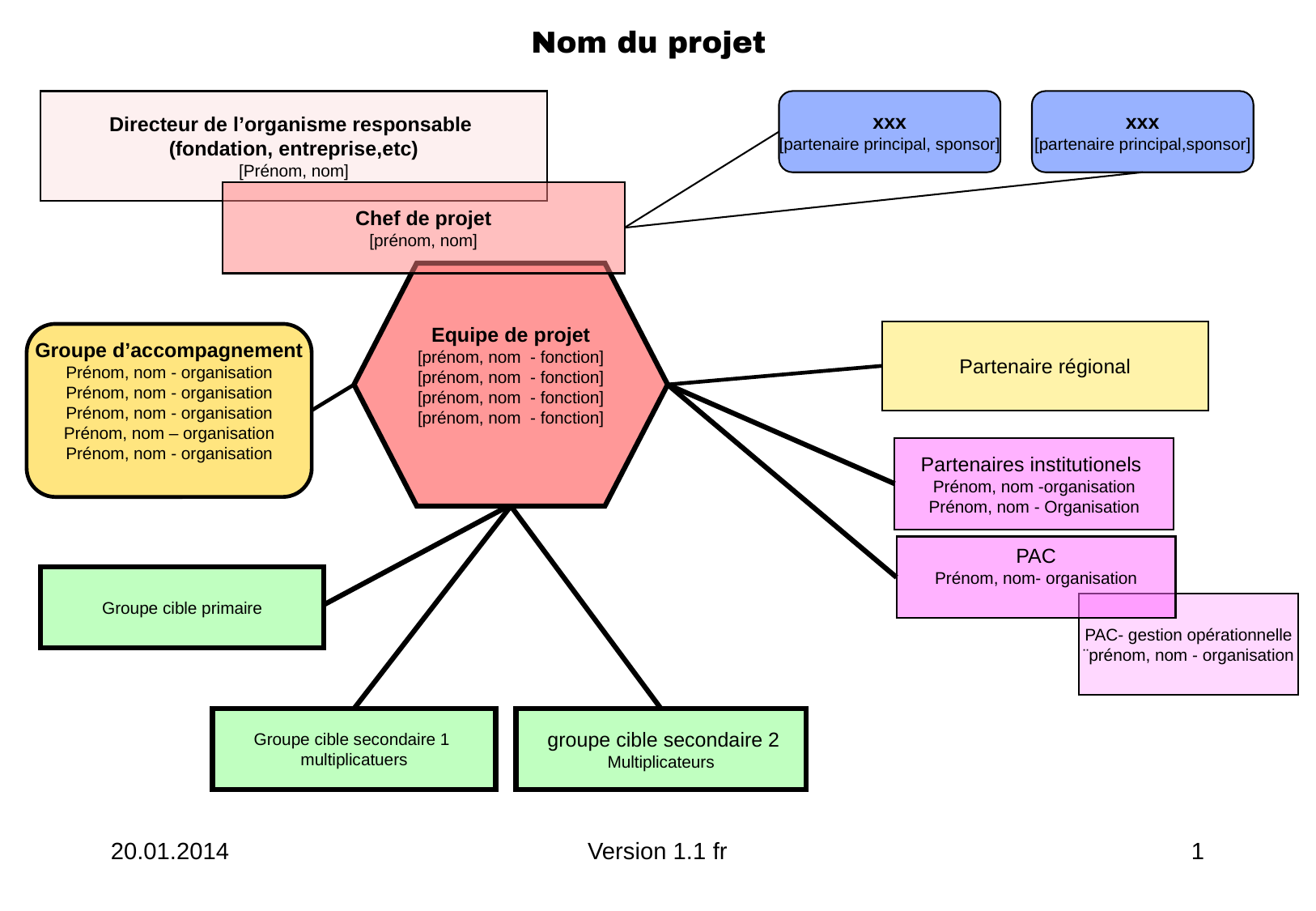

Nom du projet
Directeur de l’organisme responsable
(fondation, entreprise,etc)
[Prénom, nom]
xxx
[partenaire principal, sponsor]
xxx
[partenaire principal,sponsor]
Chef de projet
[prénom, nom]
Equipe de projet
[prénom, nom  - fonction]
[prénom, nom  - fonction]
[prénom, nom  - fonction]
[prénom, nom  - fonction]

Partenaire régional
Groupe d’accompagnement
Prénom, nom - organisation
Prénom, nom - organisation
Prénom, nom - organisation
Prénom, nom – organisation
Prénom, nom - organisation

Partenaires institutionels
Prénom, nom -organisation
Prénom, nom - Organisation

PAC
Prénom, nom- organisation

Groupe cible primaire

PAC- gestion opérationnelle
¨prénom, nom - organisation

Groupe cible secondaire 1
multiplicatuers
 groupe cible secondaire 2
Multiplicateurs
20.01.2014
Version 1.1 fr
1